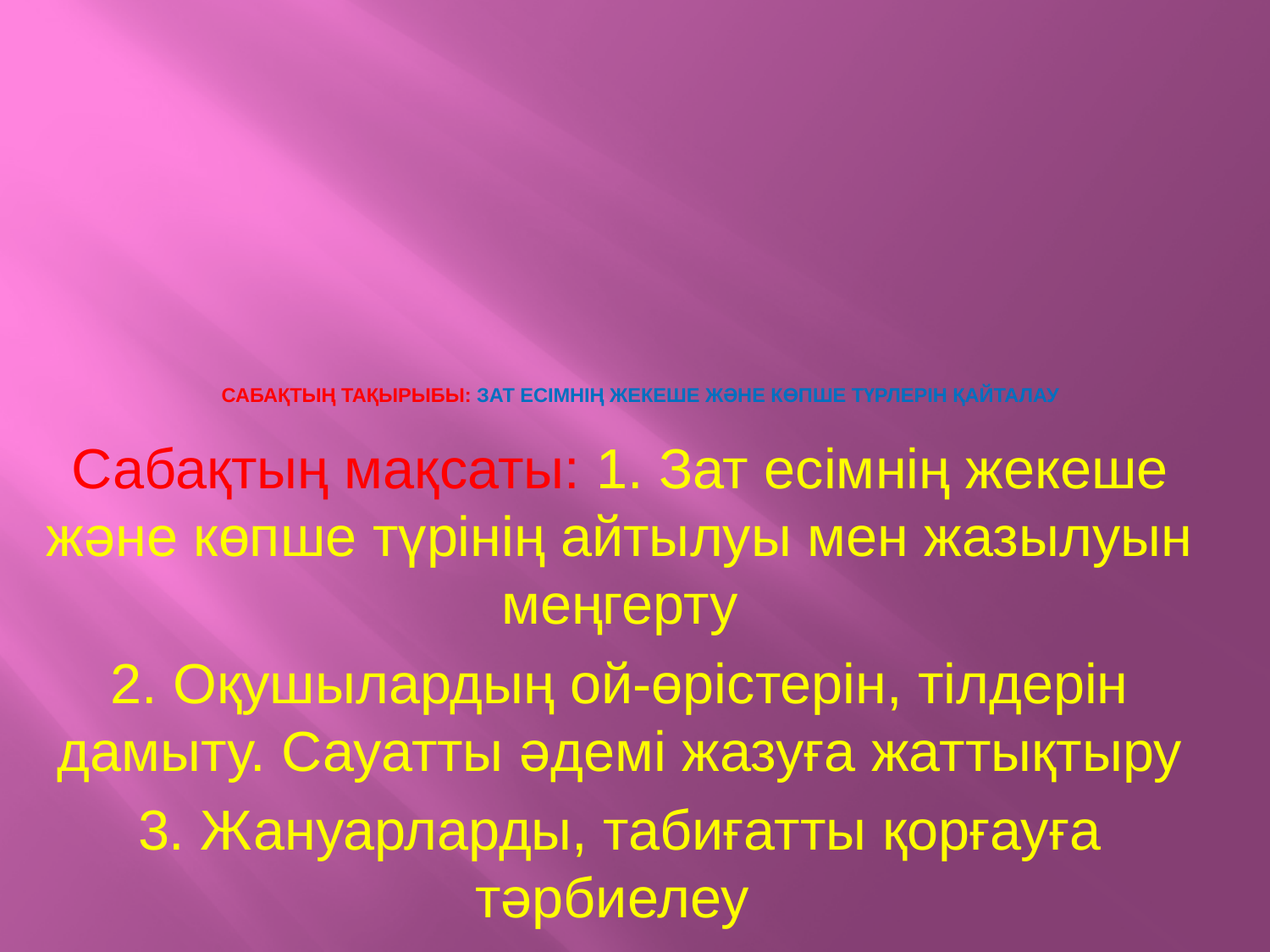

# Сабақтың тақырыбы: Зат есімнің жекеше және көпше түрлерін қайталау
Сабақтың мақсаты: 1. Зат есімнің жекеше және көпше түрінің айтылуы мен жазылуын меңгерту
2. Оқушылардың ой-өрістерін, тілдерін дамыту. Сауатты әдемі жазуға жаттықтыру
3. Жануарларды, табиғатты қорғауға тәрбиелеу